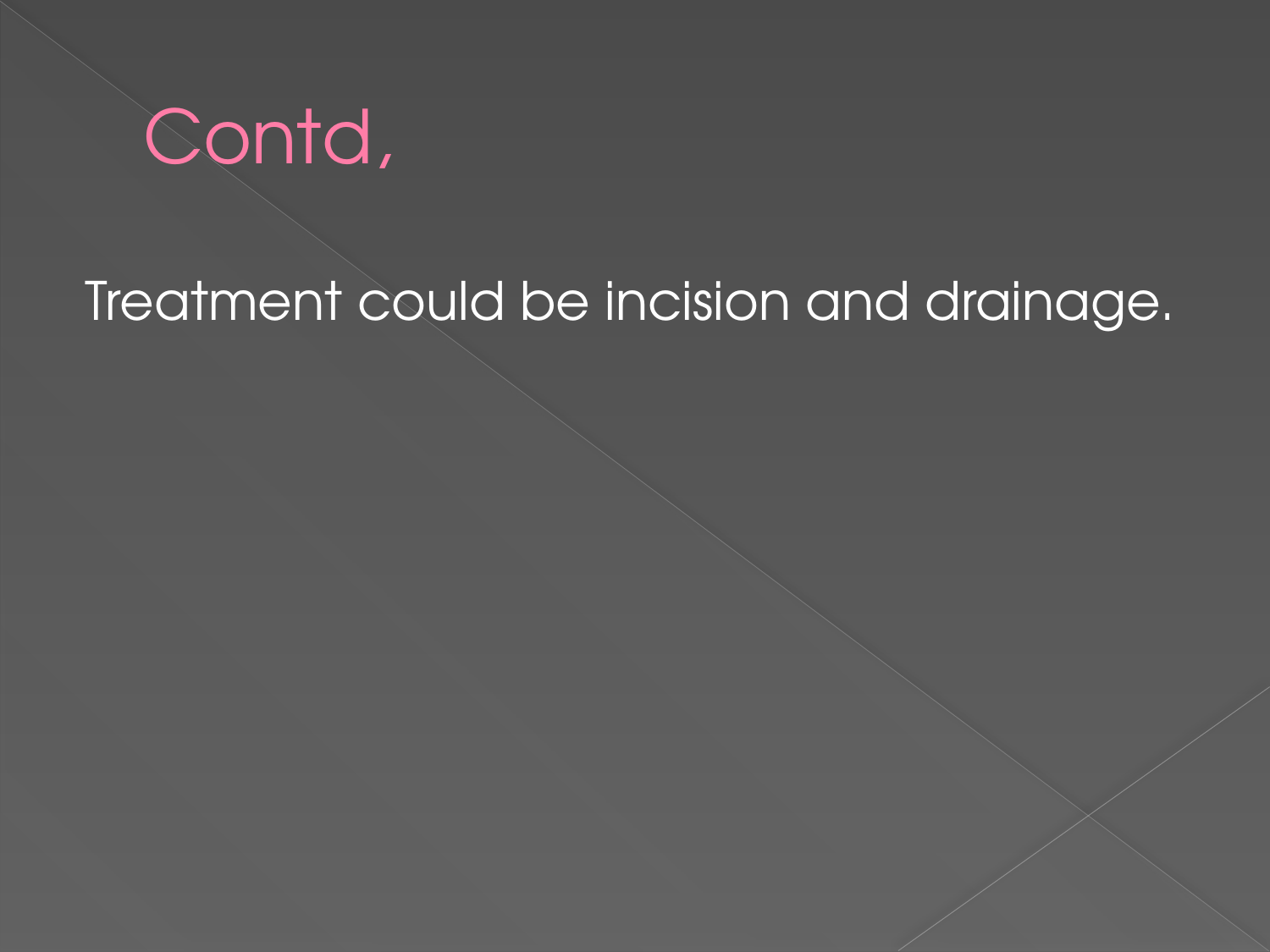

# Contd,
Treatment could be incision and drainage.